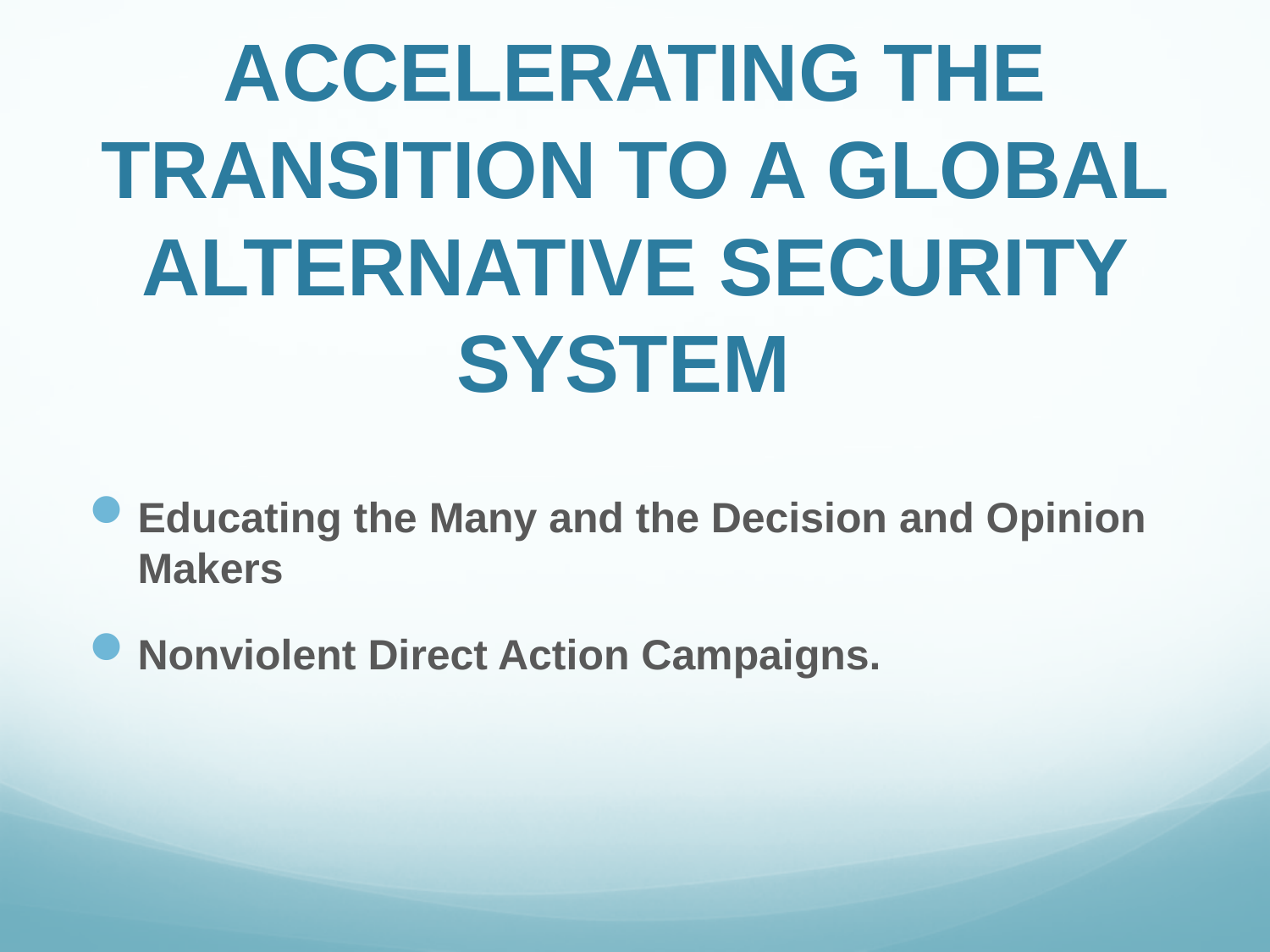

# ACCELERATING THE TRANSITION TO A GLOBAL ALTERNATIVE SECURITY SYSTEM
Educating the Many and the Decision and Opinion Makers
Nonviolent Direct Action Campaigns.